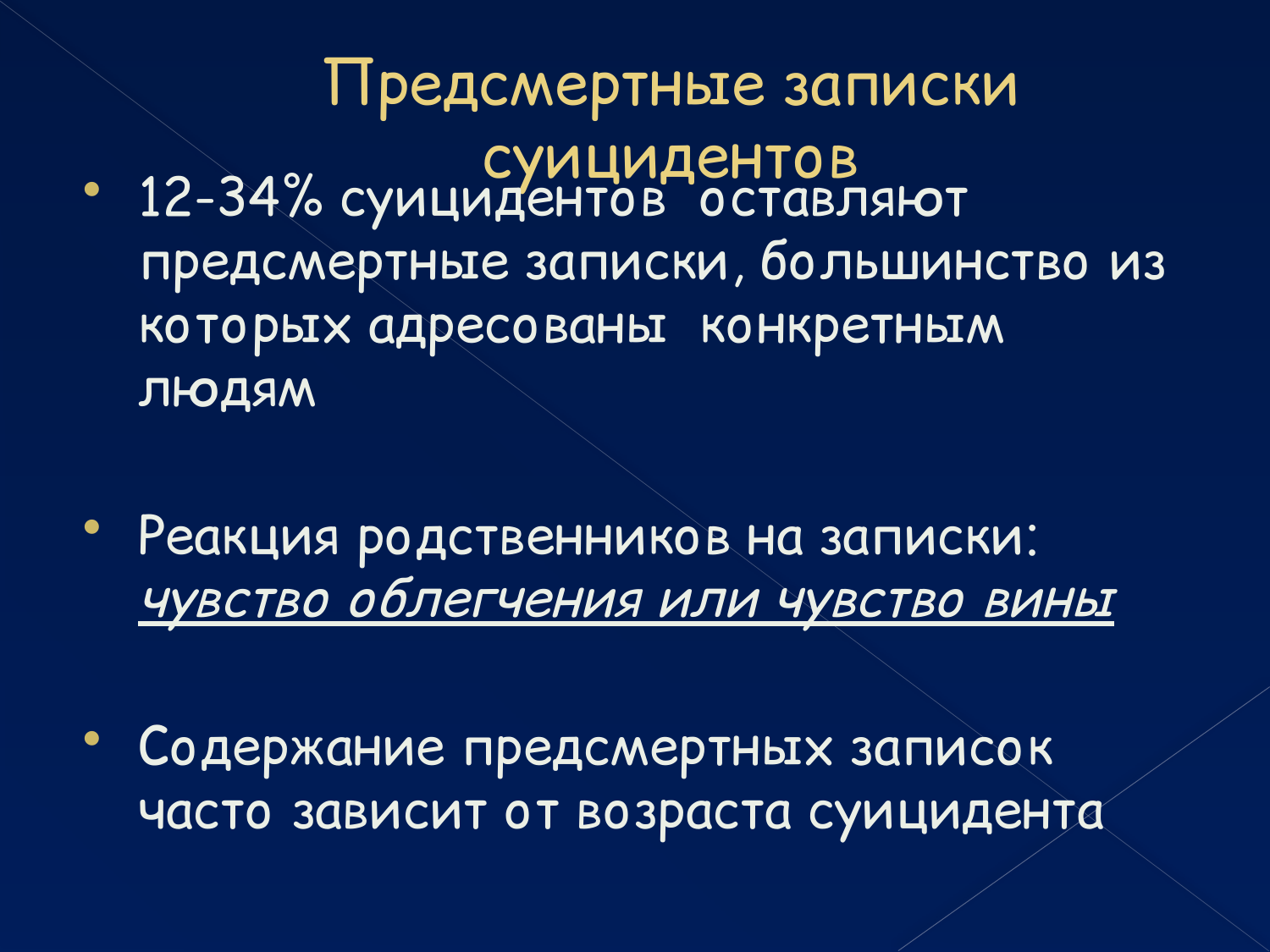

# Предсмертные записки суицидентов
12-34% суицидентов  оставляют предсмертные записки, большинство из которых адресованы  конкретным людям

Реакция родственников на записки: чувство облегчения или чувство вины

Содержание предсмертных записок часто зависит от возраста суицидента